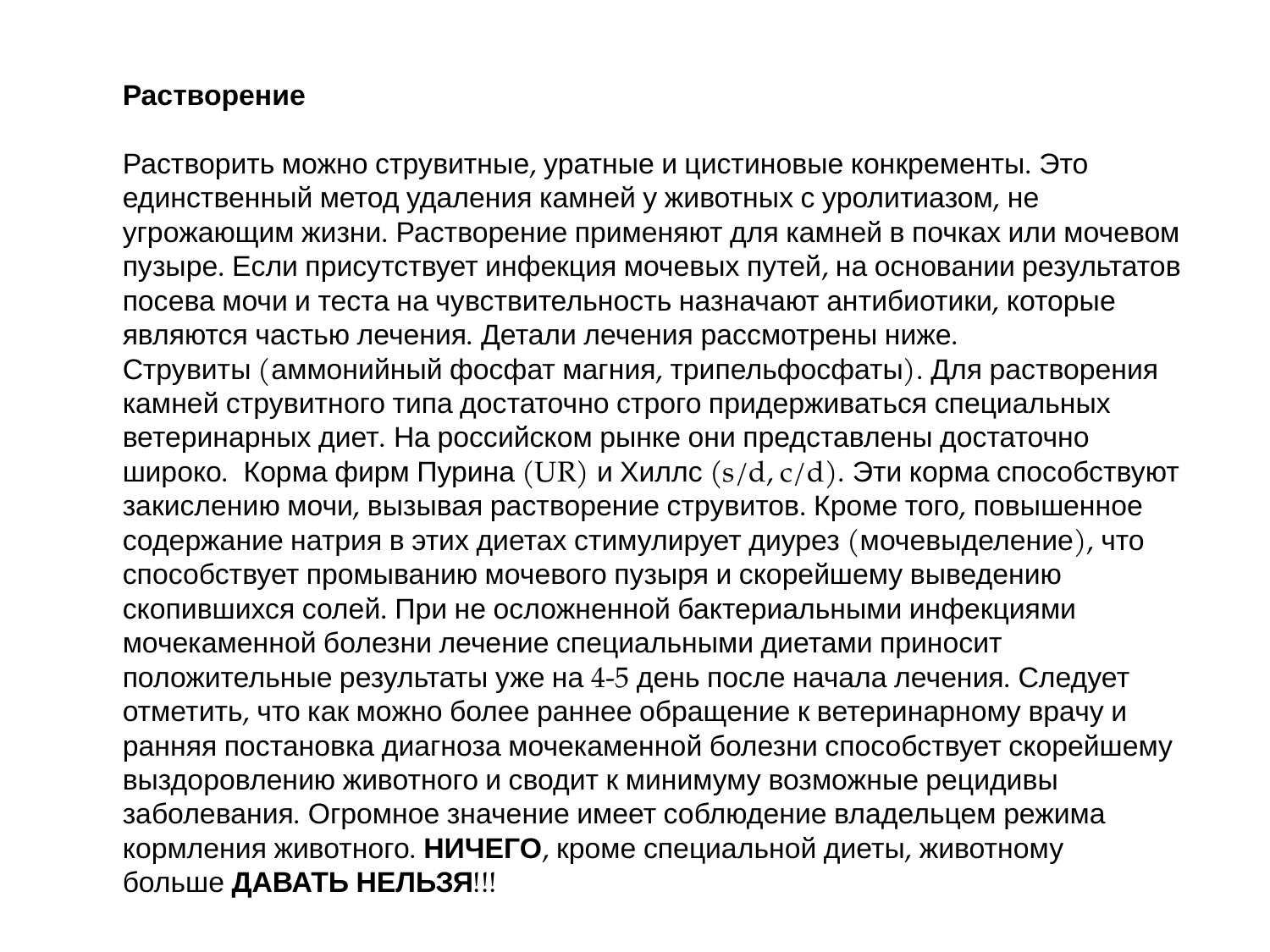

Растворение 
Растворить можно струвитные, уратные и цистиновые конкременты. Это единственный метод удаления камней у животных с уролитиазом, не угрожающим жизни. Растворение применяют для камней в почках или мочевом пузыре. Если присутствует инфекция мочевых путей, на основании результатов посева мочи и теста на чувствительность назначают антибиотики, которые являются частью лечения. Детали лечения рассмотрены ниже. 
Струвиты (аммонийный фосфат магния, трипельфосфаты). Для растворения камней струвитного типа достаточно строго придерживаться специальных ветеринарных диет. На российском рынке они представлены достаточно широко.  Корма фирм Пурина (UR) и Хиллс (s/d, c/d). Эти корма способствуют закислению мочи, вызывая растворение струвитов. Кроме того, повышенное содержание натрия в этих диетах стимулирует диурез (мочевыделение), что способствует промыванию мочевого пузыря и скорейшему выведению скопившихся солей. При не осложненной бактериальными инфекциями мочекаменной болезни лечение специальными диетами приносит положительные результаты уже на 4-5 день после начала лечения. Следует отметить, что как можно более раннее обращение к ветеринарному врачу и ранняя постановка диагноза мочекаменной болезни способствует скорейшему выздоровлению животного и сводит к минимуму возможные рецидивы заболевания. Огромное значение имеет соблюдение владельцем режима кормления животного. НИЧЕГО, кроме специальной диеты, животному больше ДАВАТЬ НЕЛЬЗЯ!!!